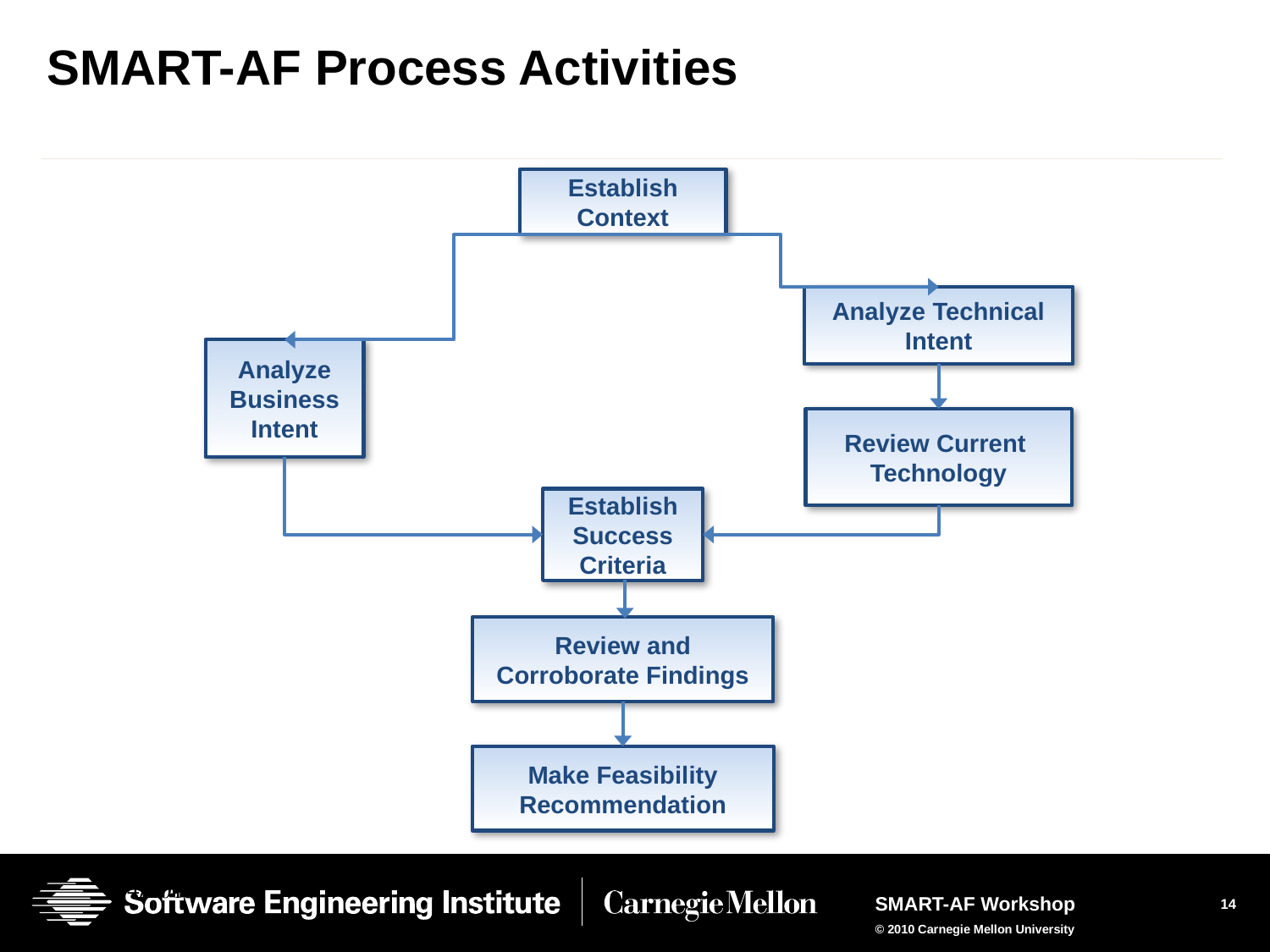

# SMART-AF Process Activities
Establish Context
Analyze Technical Intent
Analyze Business Intent
Review Current
Technology
Establish Success Criteria
Review and Corroborate Findings
Make Feasibility Recommendation
2/4/2013